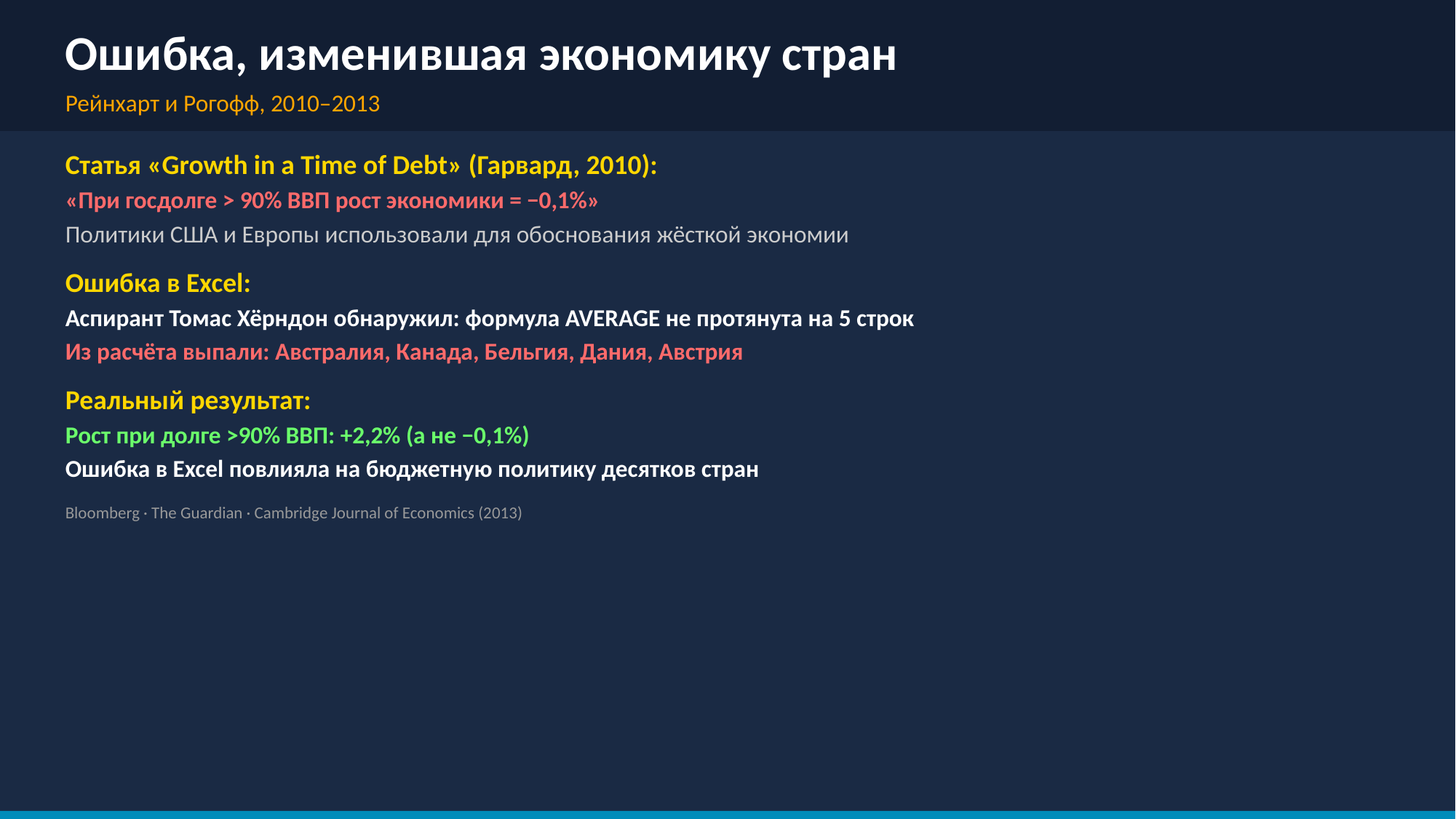

Ошибка, изменившая экономику стран
Рейнхарт и Рогофф, 2010–2013
Статья «Growth in a Time of Debt» (Гарвард, 2010):
«При госдолге > 90% ВВП рост экономики = −0,1%»
Политики США и Европы использовали для обоснования жёсткой экономии

Ошибка в Excel:
Аспирант Томас Хёрндон обнаружил: формула AVERAGE не протянута на 5 строк
Из расчёта выпали: Австралия, Канада, Бельгия, Дания, Австрия

Реальный результат:
Рост при долге >90% ВВП: +2,2% (а не −0,1%)
Ошибка в Excel повлияла на бюджетную политику десятков стран

Bloomberg · The Guardian · Cambridge Journal of Economics (2013)